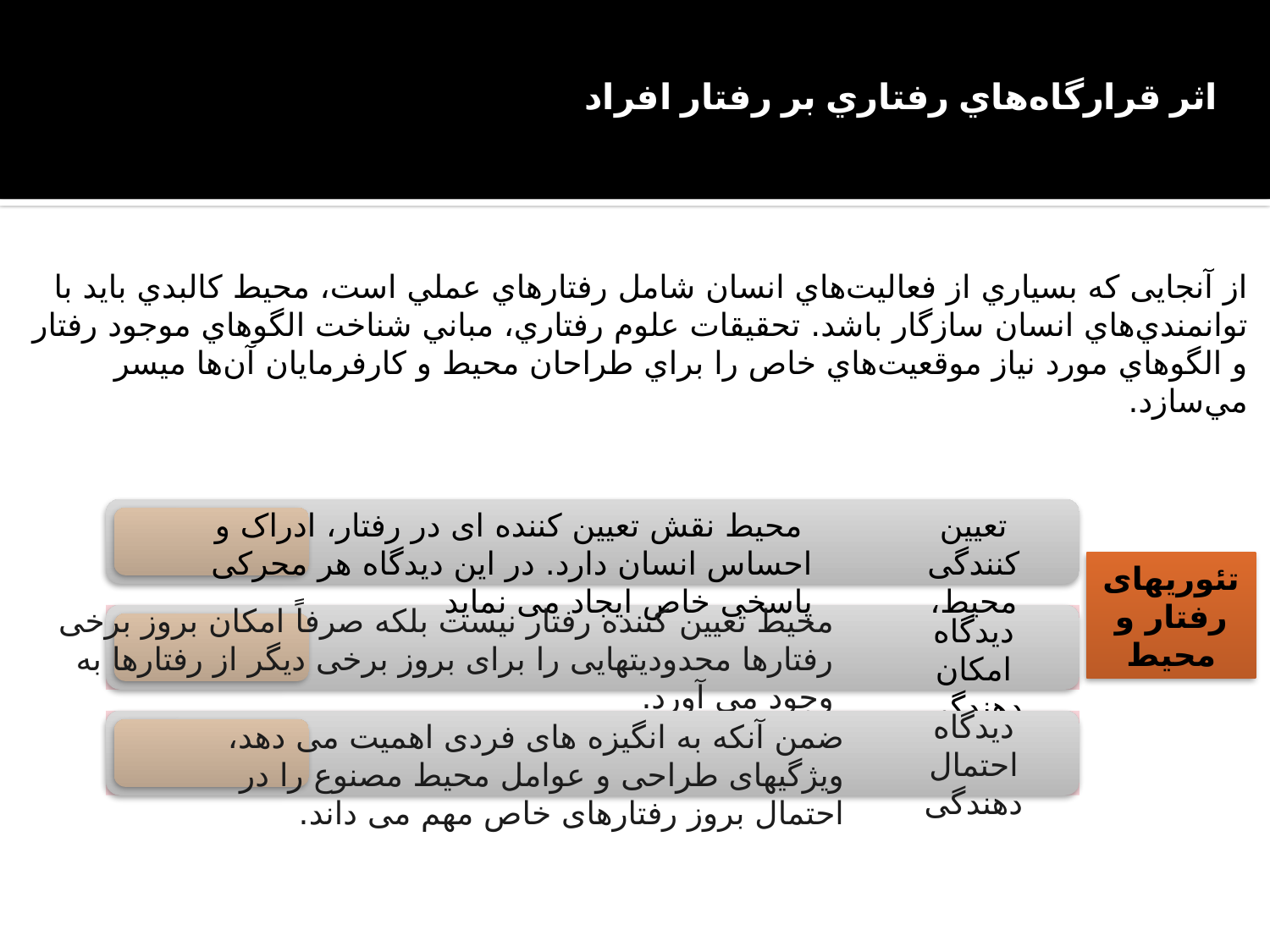

اثر قرارگاه‌هاي‌ رفتاري‌ بر رفتار افراد

از آنجایی كه‌ بسياري‌ از فعاليت‌هاي‌ انسان‌ شامل‌ رفتارهاي‌ عملي‌ است‌، محيط‌ كالبدي ‌بايد با توانمندي‌هاي‌ انسان‌ سازگار باشد. تحقيقات‌ علوم‌ رفتاري‌، مباني‌ شناخت‌ الگوهاي‌ موجود رفتار و الگوهاي‌ مورد نياز موقعيت‌هاي‌ خاص‌ را براي‌ طراحان‌ محيط‌ و كارفرمايان‌ آن‌ها ميسر مي‌سازد.

 محیط نقش تعیین کننده ای در رفتار، ادراک و احساس انسان دارد. در این دیدگاه هر محرکی پاسخی خاص ایجاد می نماید
تعیین کنندگی محیط،
تئوریهای رفتار و محیط
محیط تعیین کننده رفتار نیست بلکه صرفاً امکان بروز برخی رفتارها محدودیتهایی را برای بروز برخی دیگر از رفتارها به وجود می آورد.

دیدگاه امکان دهندگی محیط،
دیدگاه احتمال دهندگی

ضمن آنکه به انگیزه های فردی اهمیت می دهد، ویژگیهای طراحی و عوامل محیط مصنوع را در احتمال بروز رفتارهای خاص مهم می داند.